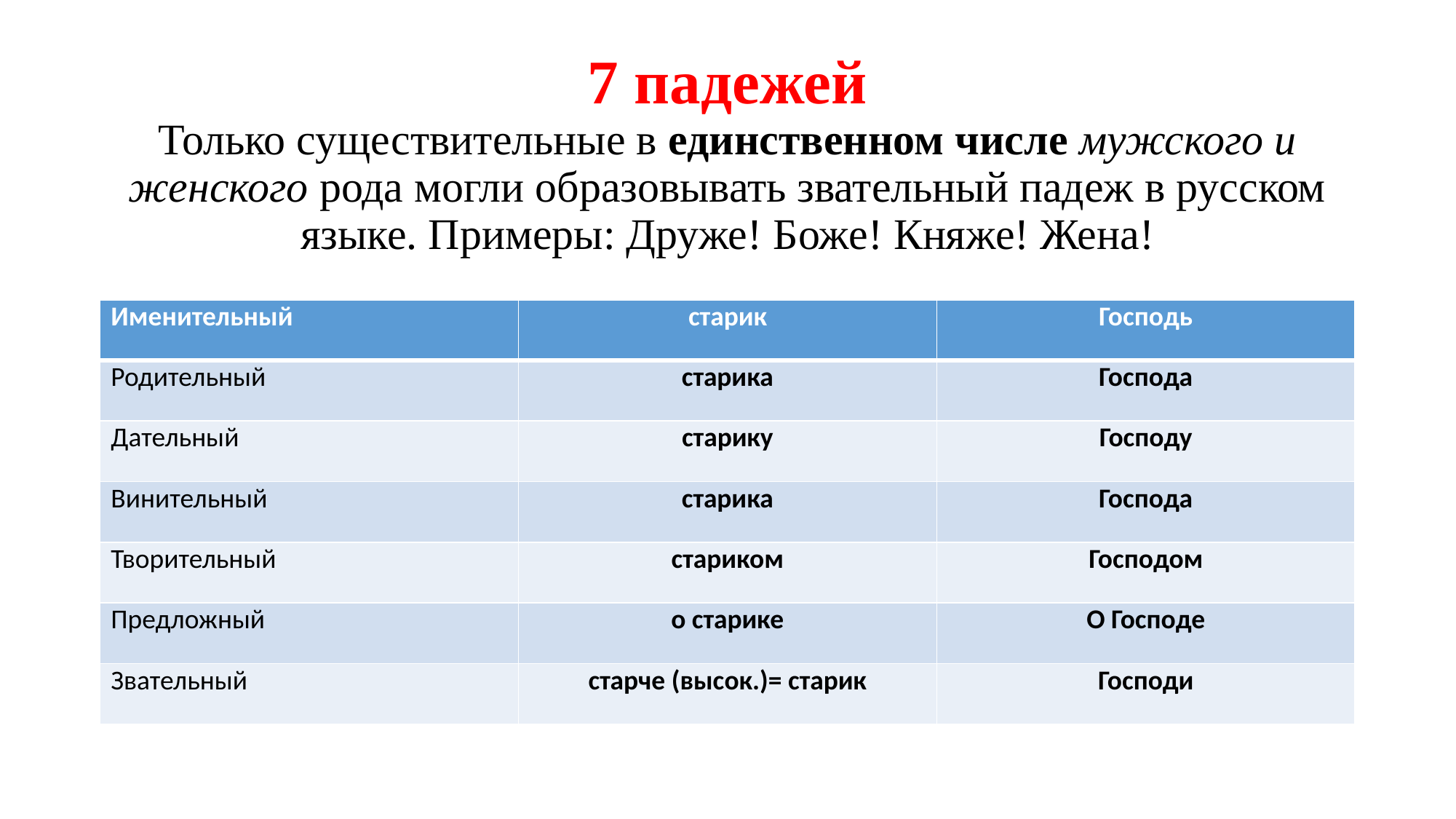

# 7 падежей Только существительные в единственном числе мужского и женского рода могли образовывать звательный падеж в русском языке. Примеры: Друже! Боже! Княже! Жена!
| Именительный | старик | Господь |
| --- | --- | --- |
| Родительный | старика | Господа |
| Дательный | старику | Господу |
| Винительный | старика | Господа |
| Творительный | стариком | Господом |
| Предложный | о старике | О Господе |
| Звательный | старче (высок.)= старик | Господи |